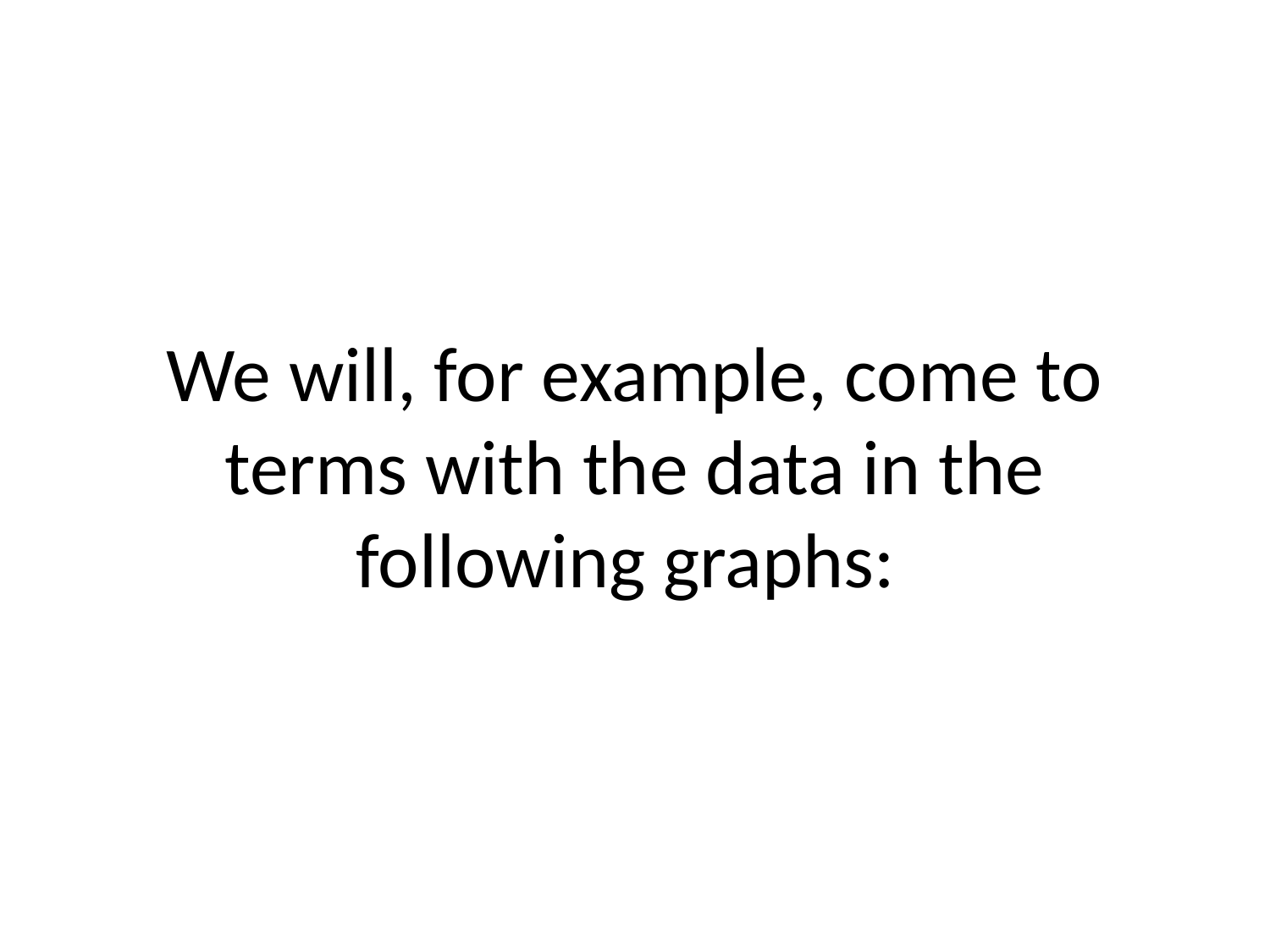

# We will, for example, come to terms with the data in the following graphs: